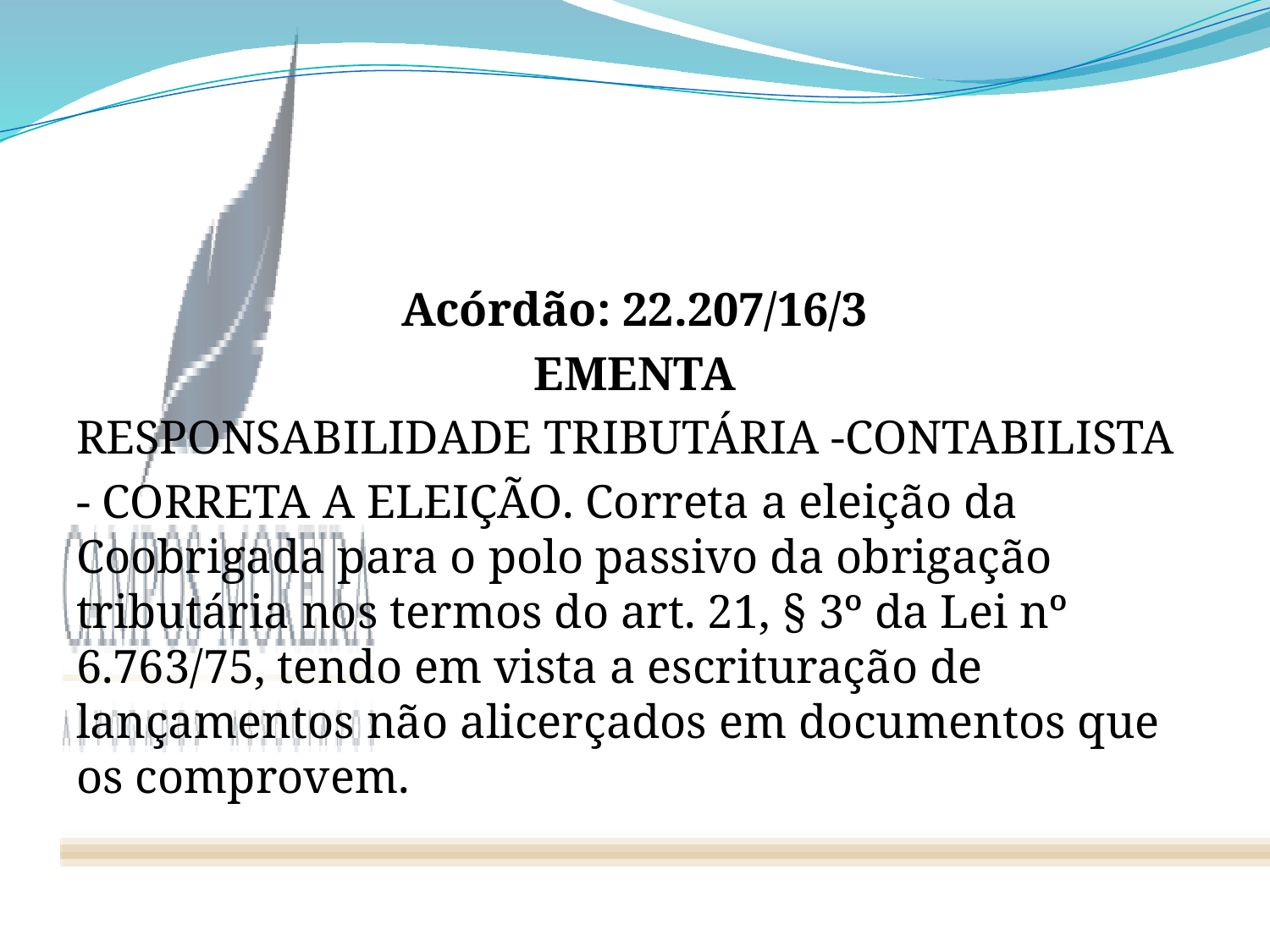

#
Acórdão: 22.207/16/3
EMENTA
RESPONSABILIDADE TRIBUTÁRIA -CONTABILISTA
- CORRETA A ELEIÇÃO. Correta a eleição da Coobrigada para o polo passivo da obrigação tributária nos termos do art. 21, § 3º da Lei nº 6.763/75, tendo em vista a escrituração de lançamentos não alicerçados em documentos que os comprovem.